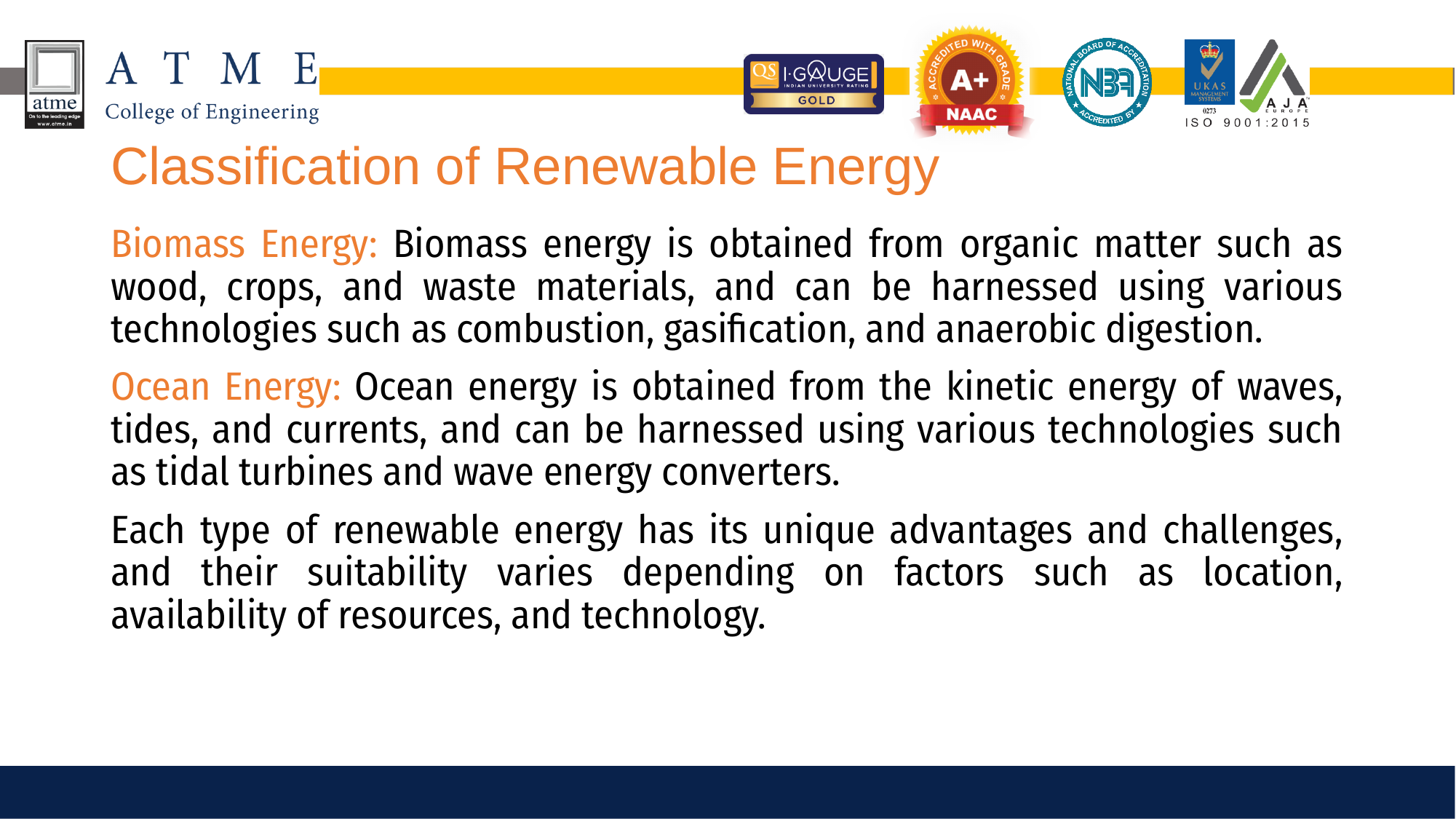

# Classification of Renewable Energy
Biomass Energy: Biomass energy is obtained from organic matter such as wood, crops, and waste materials, and can be harnessed using various technologies such as combustion, gasification, and anaerobic digestion.
Ocean Energy: Ocean energy is obtained from the kinetic energy of waves, tides, and currents, and can be harnessed using various technologies such as tidal turbines and wave energy converters.
Each type of renewable energy has its unique advantages and challenges, and their suitability varies depending on factors such as location, availability of resources, and technology.